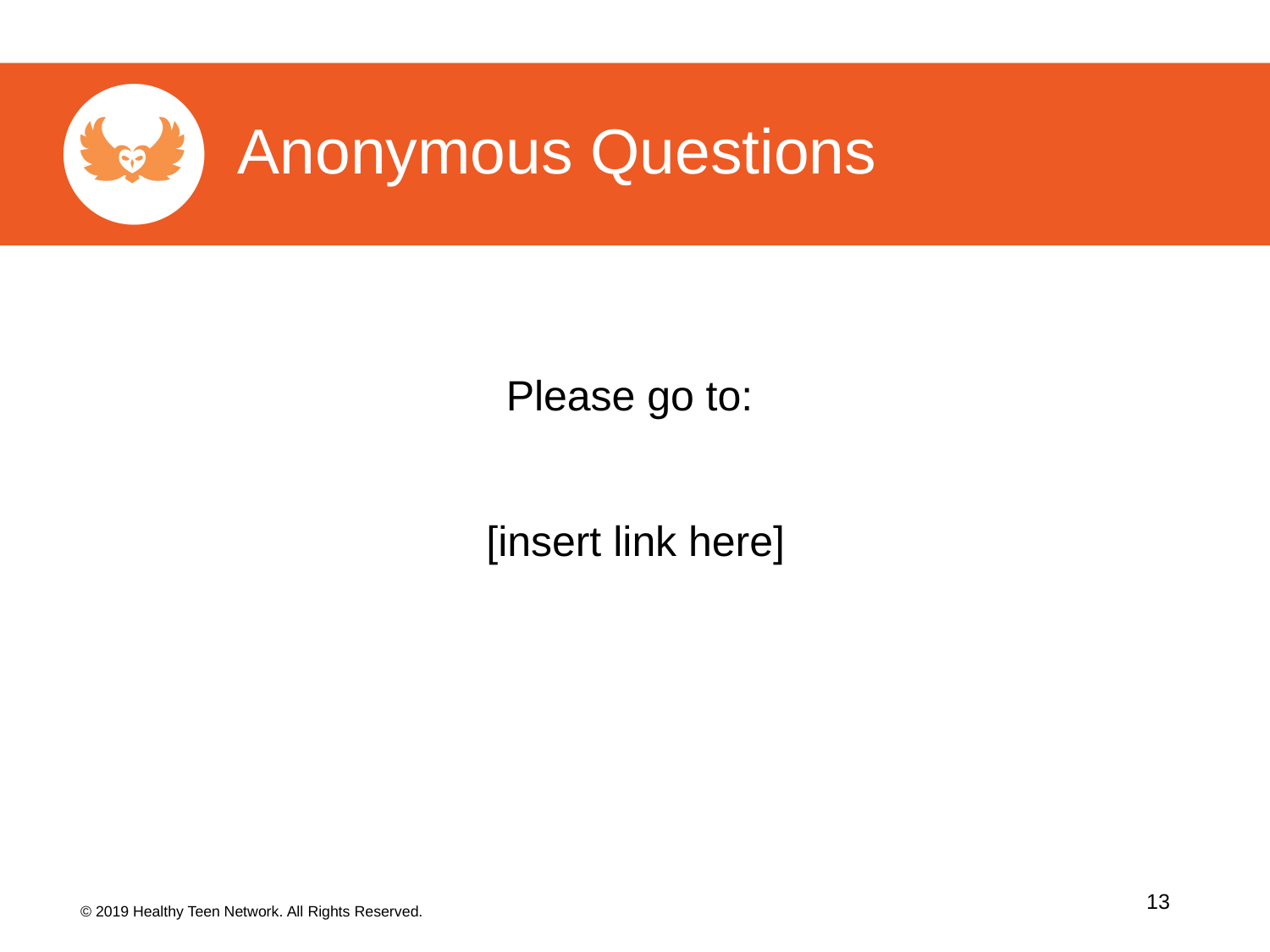

Anonymous Questions

Please go to:
[insert link here]